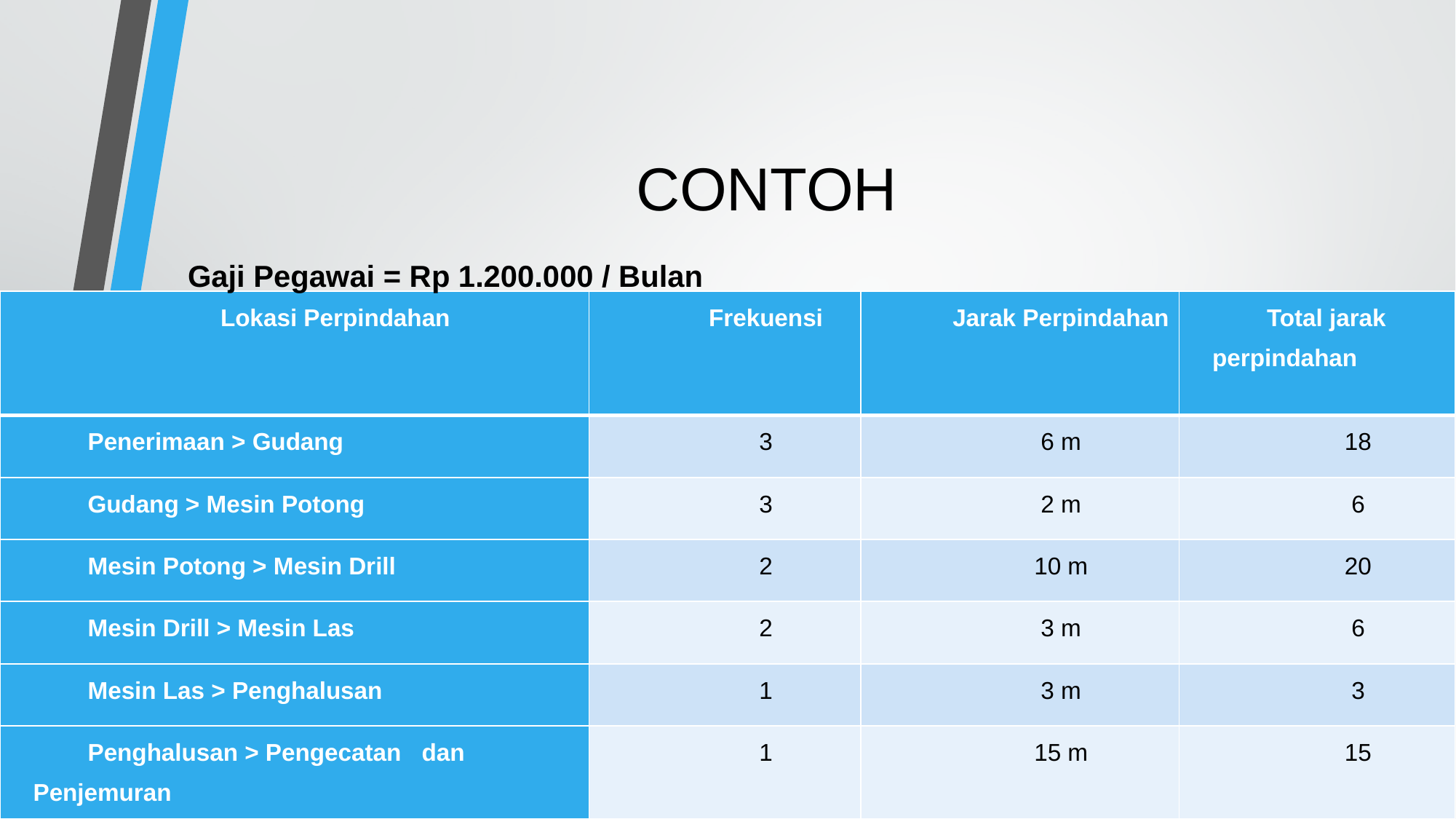

# CONTOH
Gaji Pegawai = Rp 1.200.000 / Bulan

| Lokasi Perpindahan | Frekuensi | Jarak Perpindahan | Total jarak perpindahan |
| --- | --- | --- | --- |
| Penerimaan > Gudang | 3 | 6 m | 18 |
| Gudang > Mesin Potong | 3 | 2 m | 6 |
| Mesin Potong > Mesin Drill | 2 | 10 m | 20 |
| Mesin Drill > Mesin Las | 2 | 3 m | 6 |
| Mesin Las > Penghalusan | 1 | 3 m | 3 |
| Penghalusan > Pengecatan dan Penjemuran | 1 | 15 m | 15 |